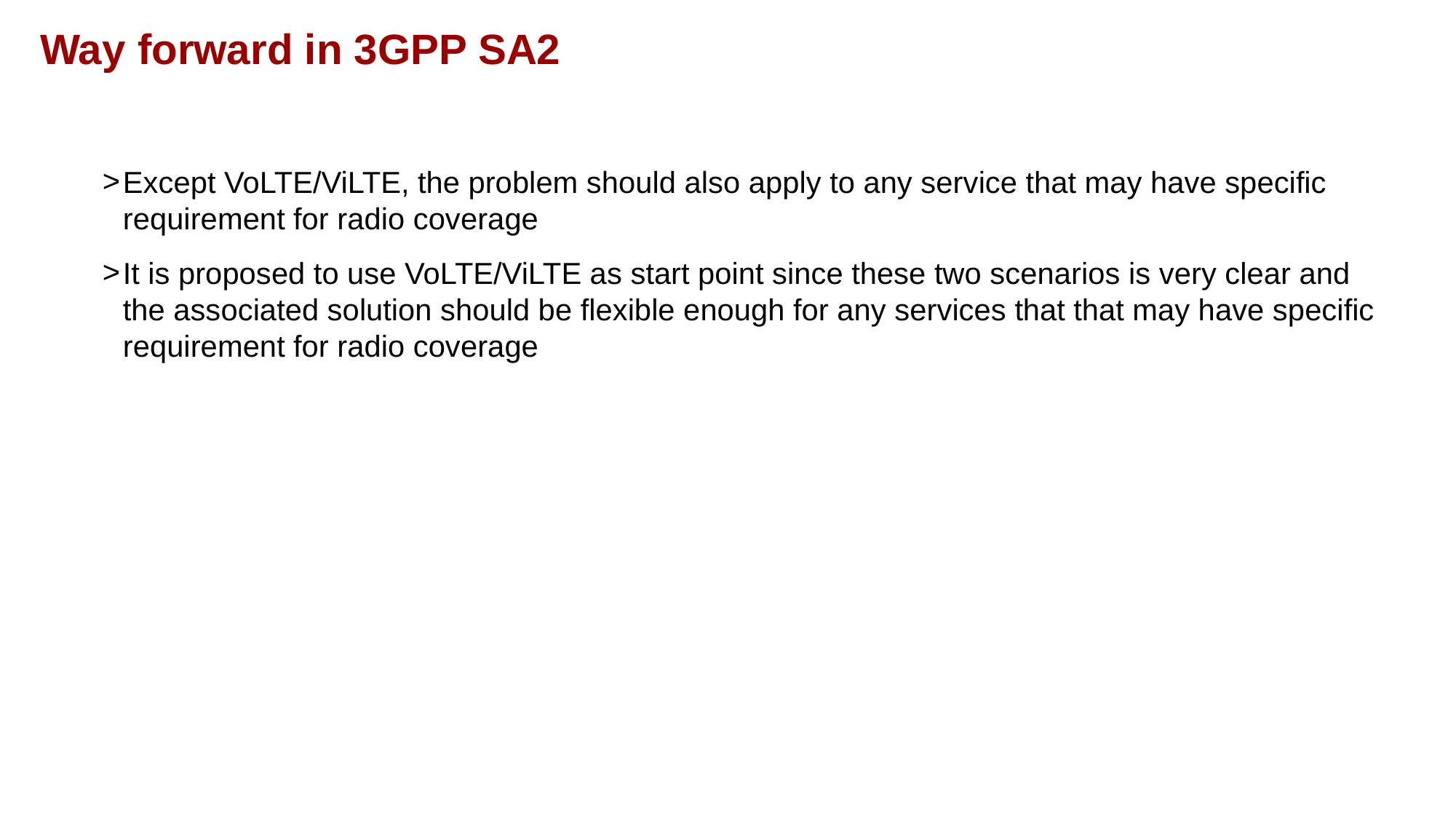

Way forward in 3GPP SA2

Except VoLTE/ViLTE, the problem should also apply to any service that may have specific requirement for radio coverage
It is proposed to use VoLTE/ViLTE as start point since these two scenarios is very clear and the associated solution should be flexible enough for any services that that may have specific requirement for radio coverage